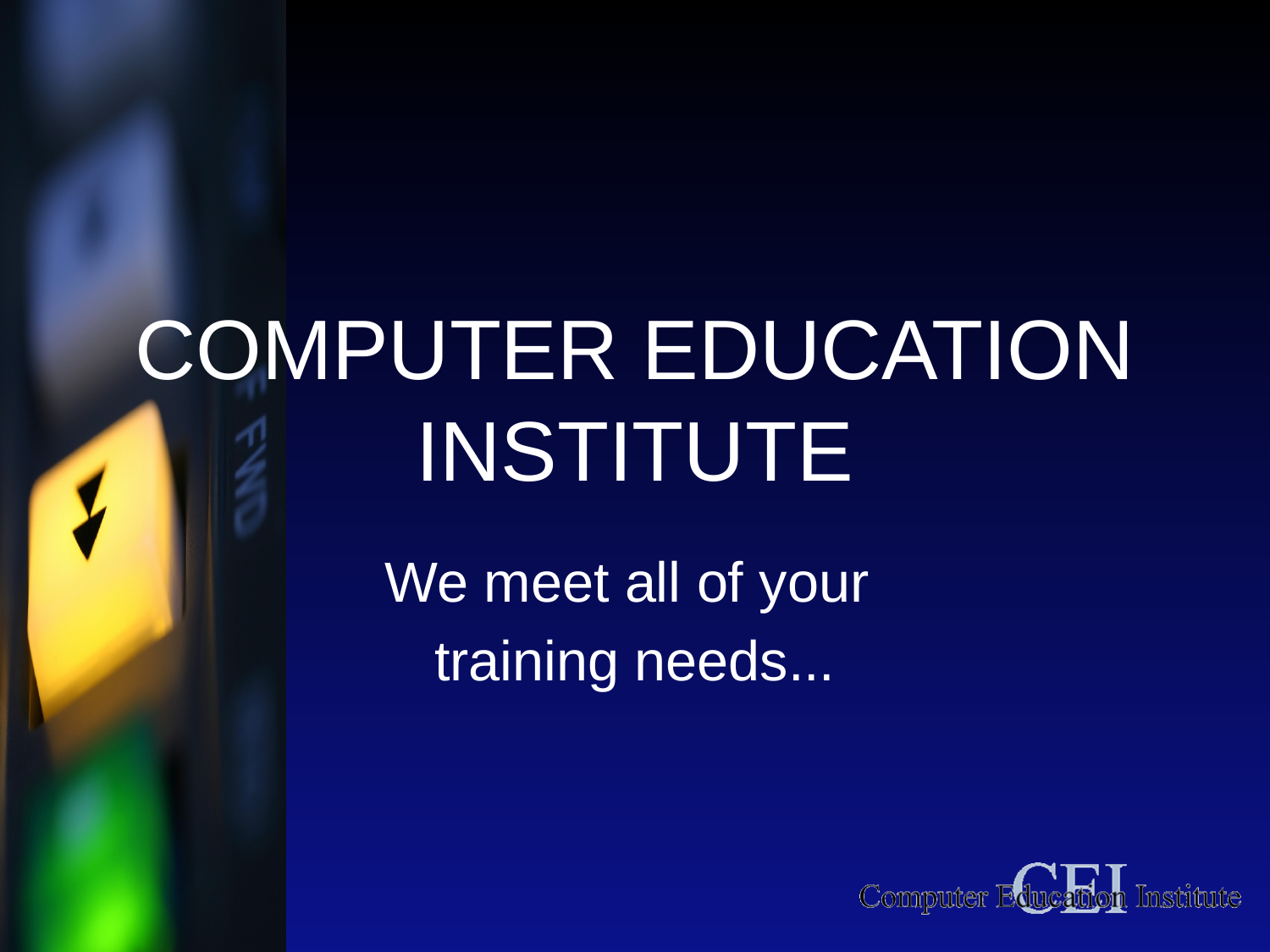

# COMPUTER EDUCATION INSTITUTE
We meet all of your
training needs...